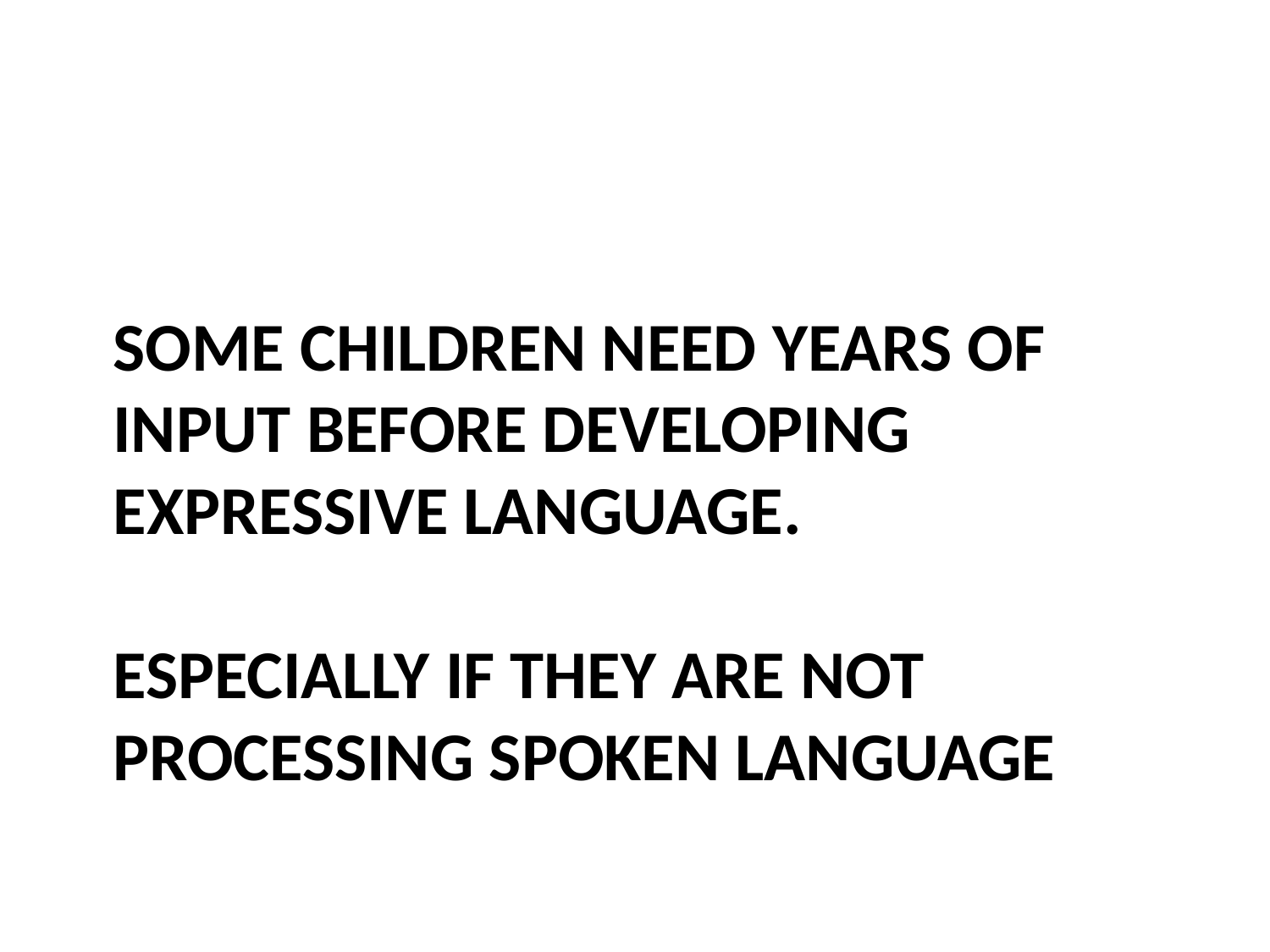

# Some children need Years of Input before developing Expressive language. Especially if they are not processing spoken language